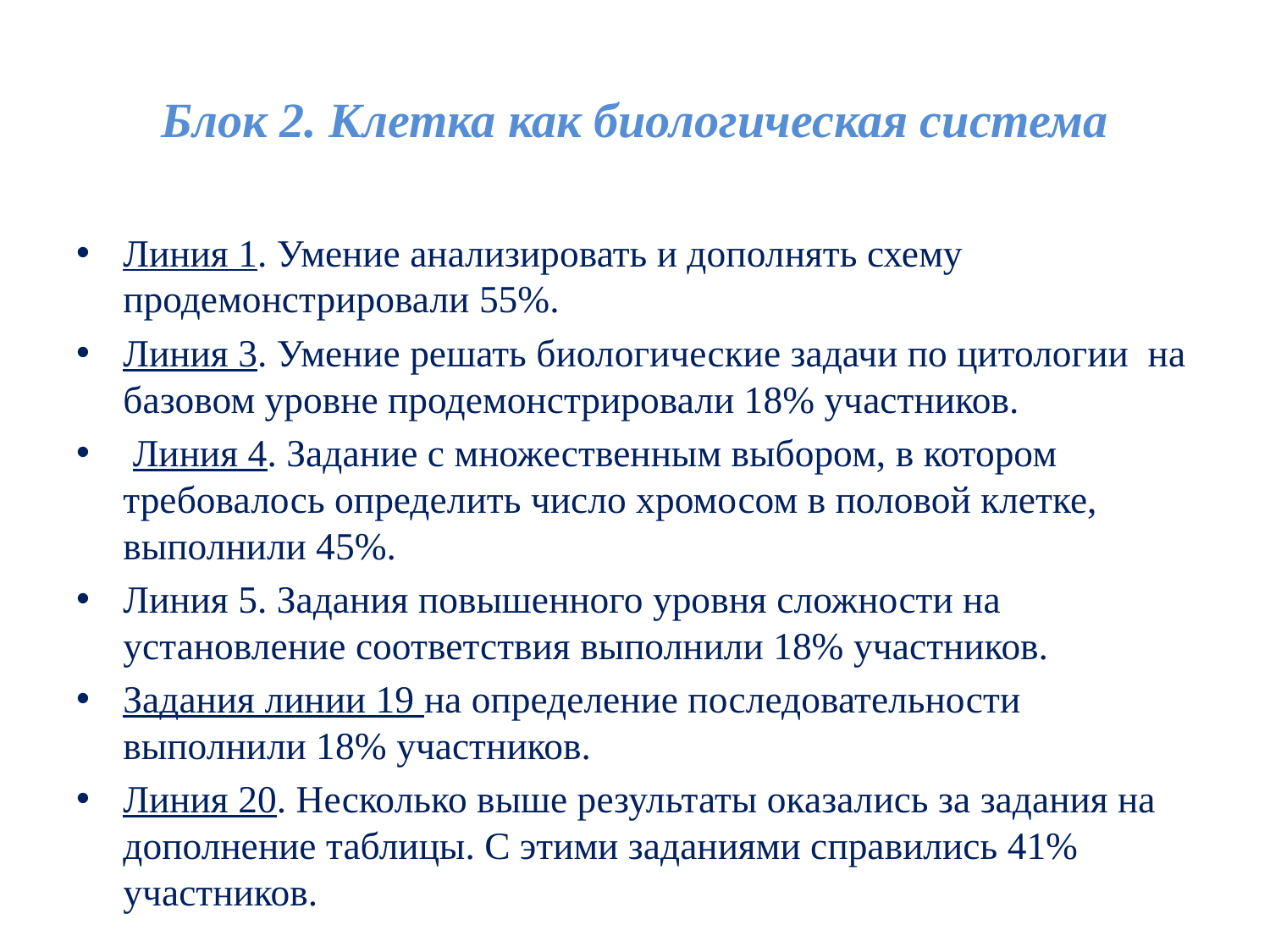

# Блок 2. Клетка как биологическая система
Линия 1. Умение анализировать и дополнять схему продемонстрировали 55%.
Линия 3. Умение решать биологические задачи по цитологии  на базовом уровне продемонстрировали 18% участников.
 Линия 4. Задание с множественным выбором, в котором требовалось определить число хромосом в половой клетке, выполнили 45%.
Линия 5. Задания повышенного уровня сложности на установление соответствия выполнили 18% участников.
Задания линии 19 на определение последовательности выполнили 18% участников.
Линия 20. Несколько выше результаты оказались за задания на дополнение таблицы. С этими заданиями справились 41% участников.